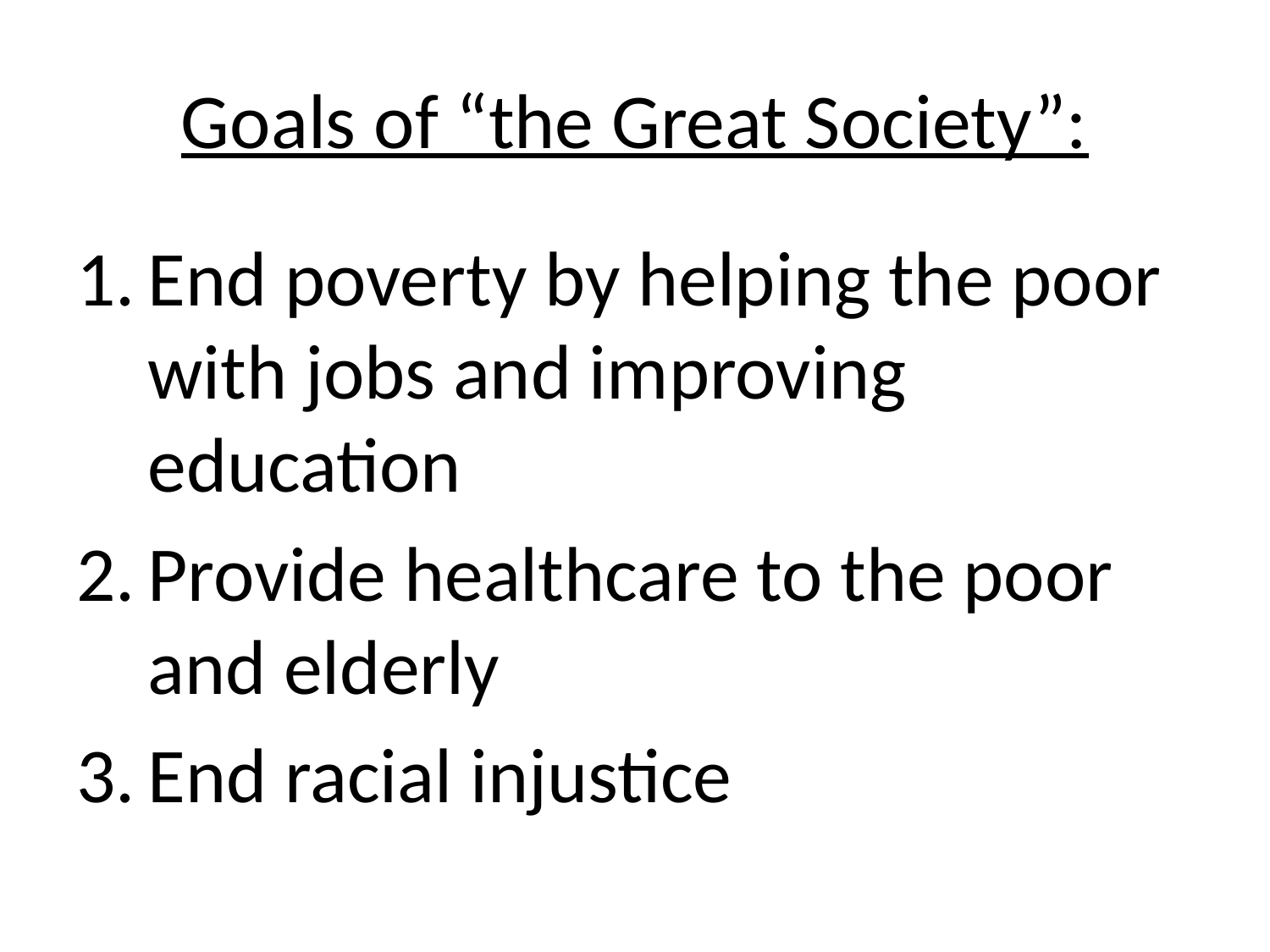

# Goals of “the Great Society”:
End poverty by helping the poor with jobs and improving education
Provide healthcare to the poor and elderly
End racial injustice